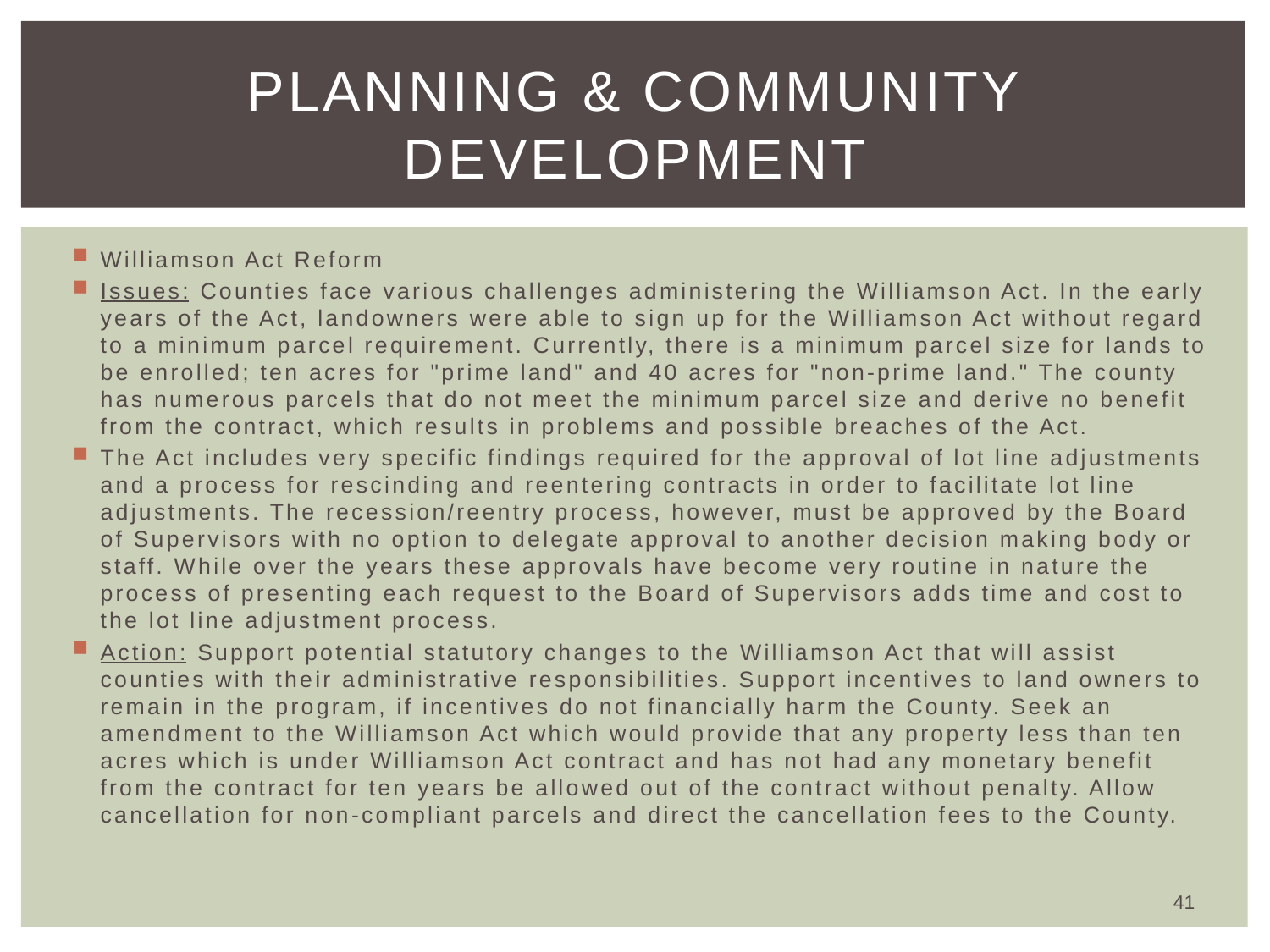

# PLANNING & COMMUNITY DEVELOPMENT
Williamson Act Reform
Issues: Counties face various challenges administering the Williamson Act. In the early years of the Act, landowners were able to sign up for the Williamson Act without regard to a minimum parcel requirement. Currently, there is a minimum parcel size for lands to be enrolled; ten acres for "prime land" and 40 acres for "non-prime land." The county has numerous parcels that do not meet the minimum parcel size and derive no benefit from the contract, which results in problems and possible breaches of the Act.
The Act includes very specific findings required for the approval of lot line adjustments and a process for rescinding and reentering contracts in order to facilitate lot line adjustments. The recession/reentry process, however, must be approved by the Board of Supervisors with no option to delegate approval to another decision making body or staff. While over the years these approvals have become very routine in nature the process of presenting each request to the Board of Supervisors adds time and cost to the lot line adjustment process.
Action: Support potential statutory changes to the Williamson Act that will assist counties with their administrative responsibilities. Support incentives to land owners to remain in the program, if incentives do not financially harm the County. Seek an amendment to the Williamson Act which would provide that any property less than ten acres which is under Williamson Act contract and has not had any monetary benefit from the contract for ten years be allowed out of the contract without penalty. Allow cancellation for non-compliant parcels and direct the cancellation fees to the County.

41